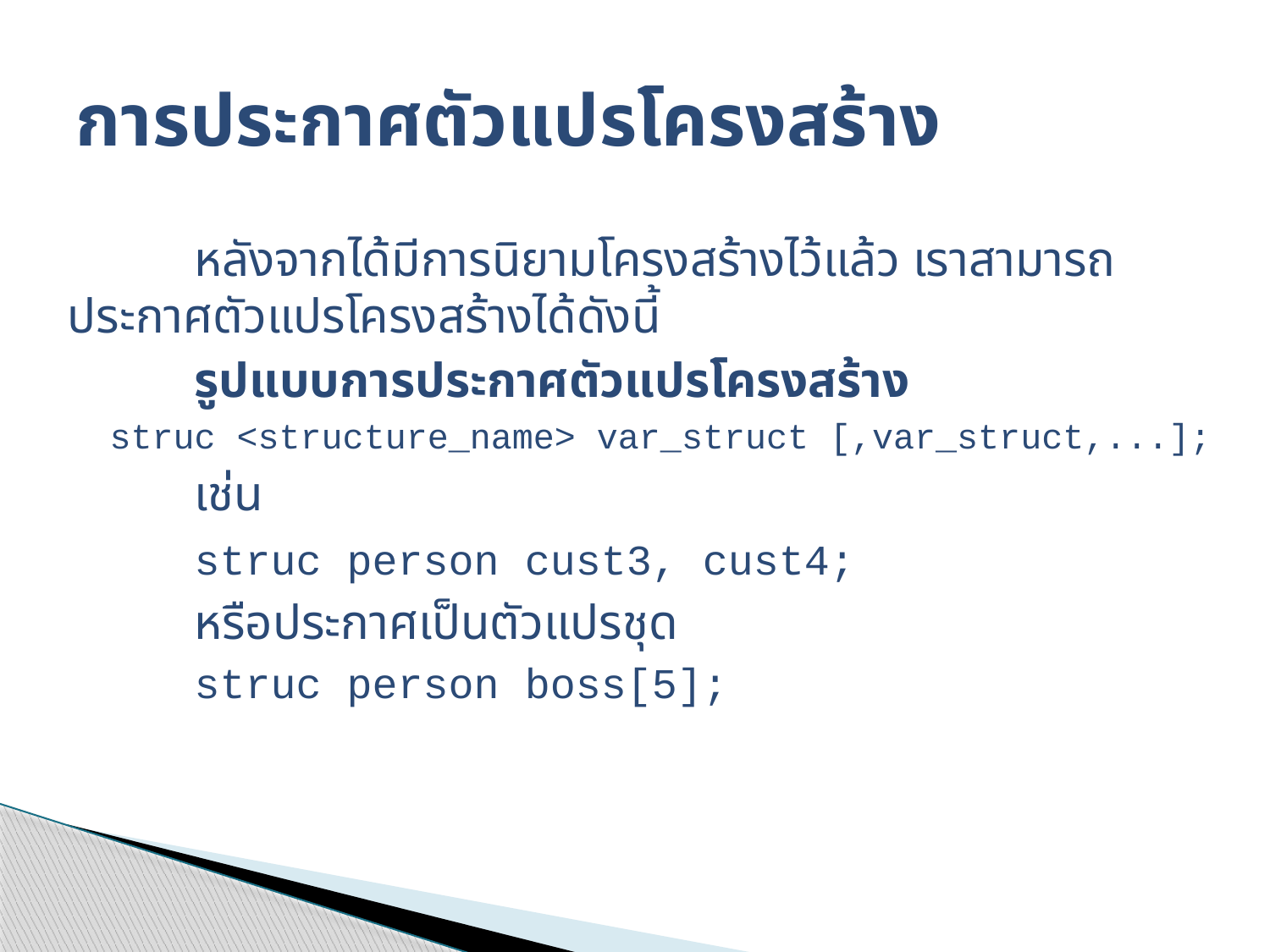

# การประกาศตัวแปรโครงสร้าง
	หลังจากได้มีการนิยามโครงสร้างไว้แล้ว เราสามารถประกาศตัวแปรโครงสร้างได้ดังนี้
	รูปแบบการประกาศตัวแปรโครงสร้าง
  struc <structure_name> var_struct [,var_struct,...];
	เช่น
	struc person cust3, cust4;
	หรือประกาศเป็นตัวแปรชุด
	struc person boss[5];